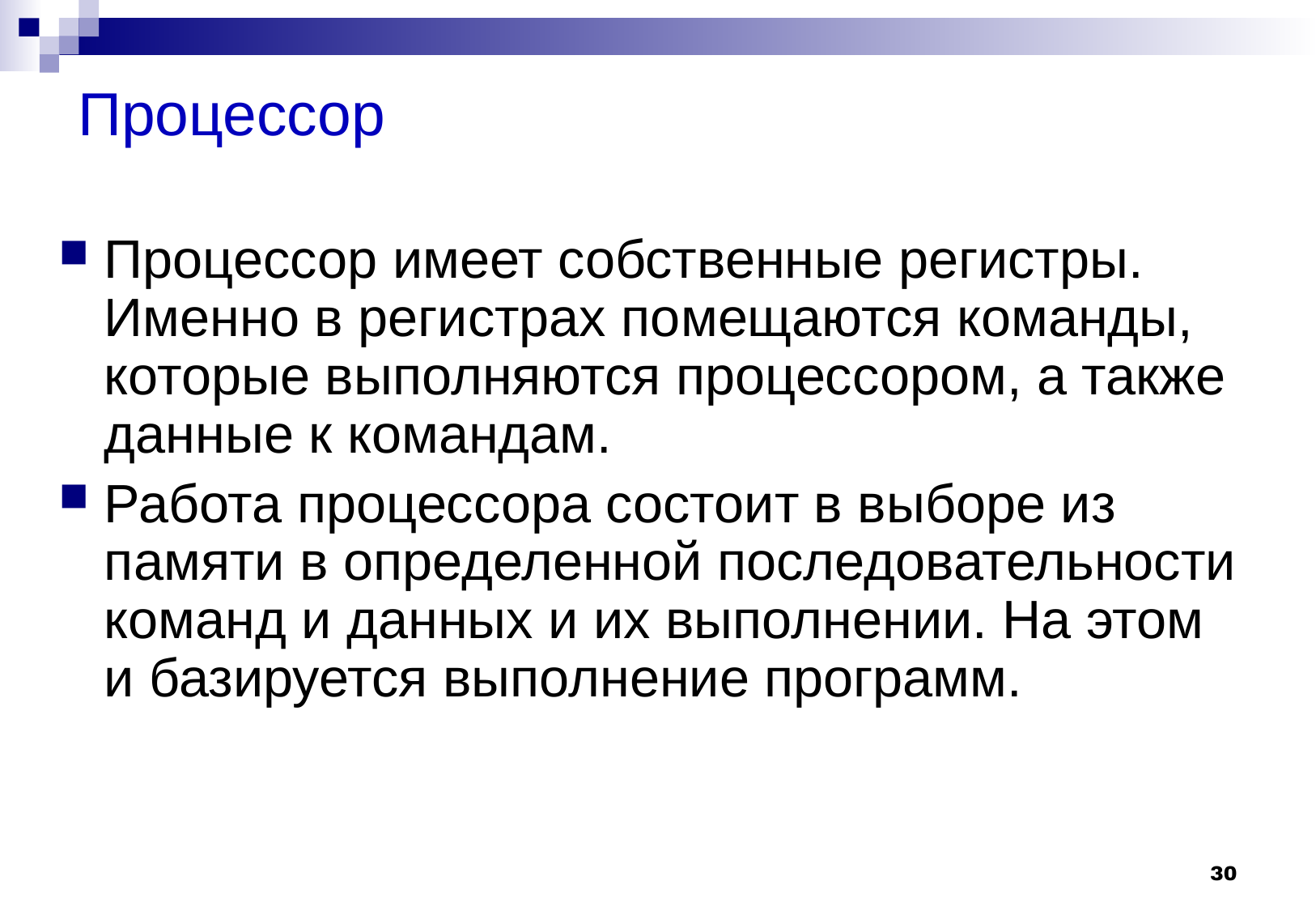

# Процессор
Процессор имеет собственные регистры. Именно в регистрах помещаются команды, которые выполняются процессором, а также данные к командам.
Работа процессора состоит в выборе из памяти в определенной последовательности команд и данных и их выполнении. На этом и базируется выполнение программ.
30